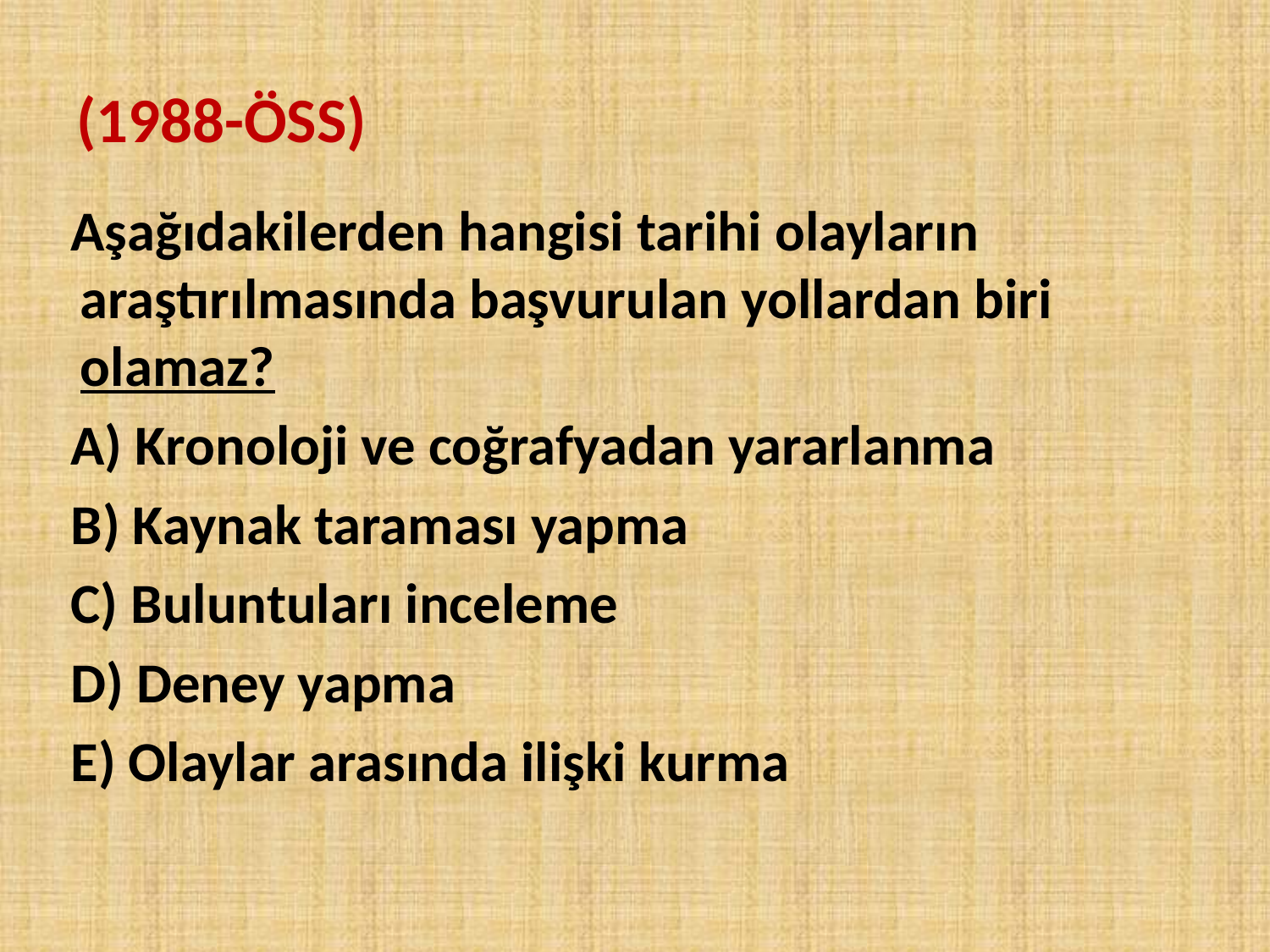

# (1988-ÖSS)
   Aşağıdakilerden hangisi tarihi olayların araştırılmasında başvurulan yollardan biri olamaz?
   A) Kronoloji ve coğrafyadan yararlanma
   B) Kaynak taraması yapma
   C) Buluntuları inceleme
   D) Deney yapma
   E) Olaylar arasında ilişki kurma